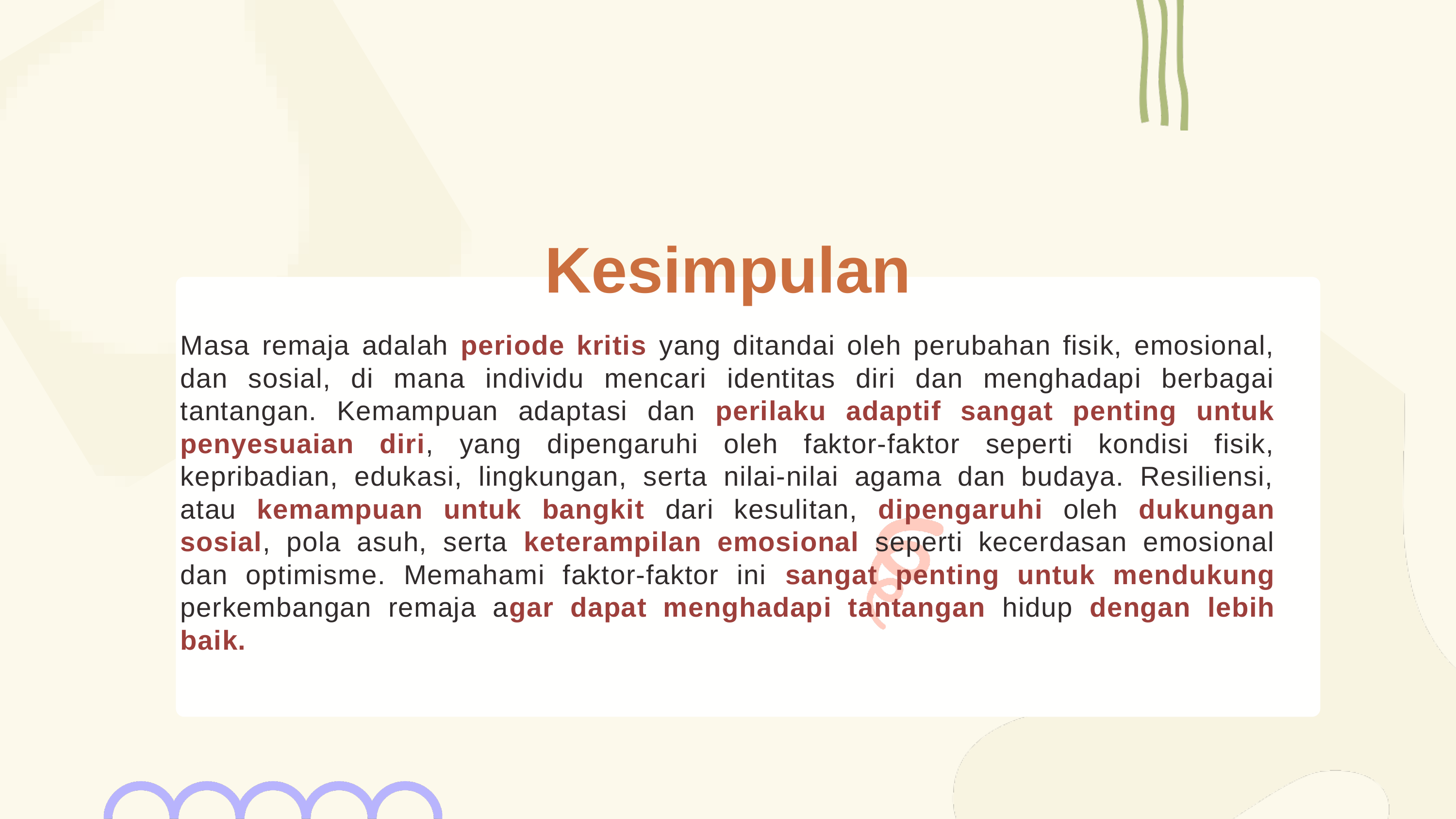

Kesimpulan

Masa remaja adalah periode kritis yang ditandai oleh perubahan fisik, emosional, dan sosial, di mana individu mencari identitas diri dan menghadapi berbagai tantangan. Kemampuan adaptasi dan perilaku adaptif sangat penting untuk penyesuaian diri, yang dipengaruhi oleh faktor-faktor seperti kondisi fisik, kepribadian, edukasi, lingkungan, serta nilai-nilai agama dan budaya. Resiliensi, atau kemampuan untuk bangkit dari kesulitan, dipengaruhi oleh dukungan sosial, pola asuh, serta keterampilan emosional seperti kecerdasan emosional dan optimisme. Memahami faktor-faktor ini sangat penting untuk mendukung perkembangan remaja agar dapat menghadapi tantangan hidup dengan lebih baik.